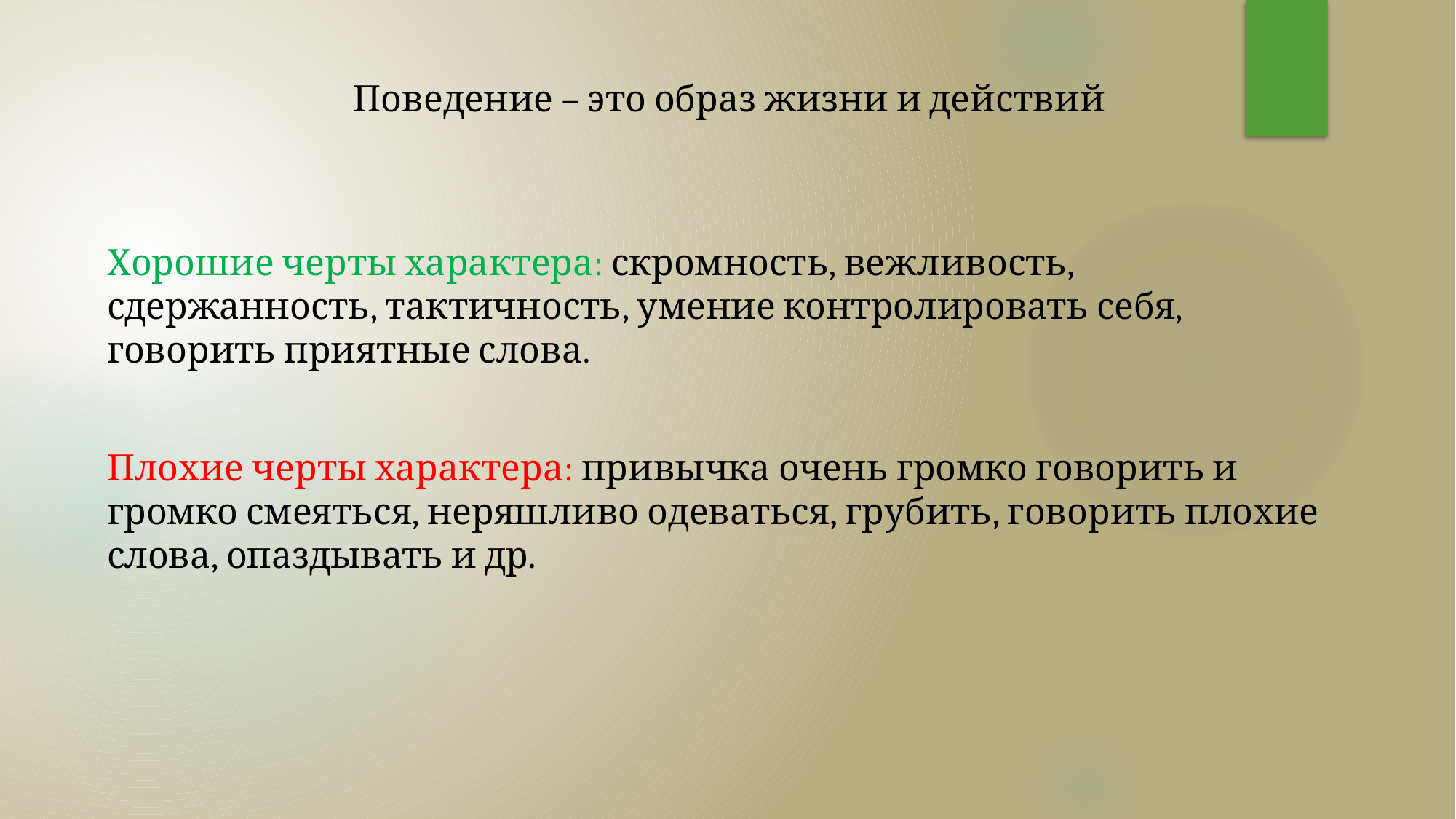

Поведение – это образ жизни и действий
Хорошие черты характера: скромность, вежливость, сдержанность, тактичность, умение контролировать себя, говорить приятные слова.

Плохие черты характера: привычка очень громко говорить и громко смеяться, неряшливо одеваться, грубить, говорить плохие слова, опаздывать и др.